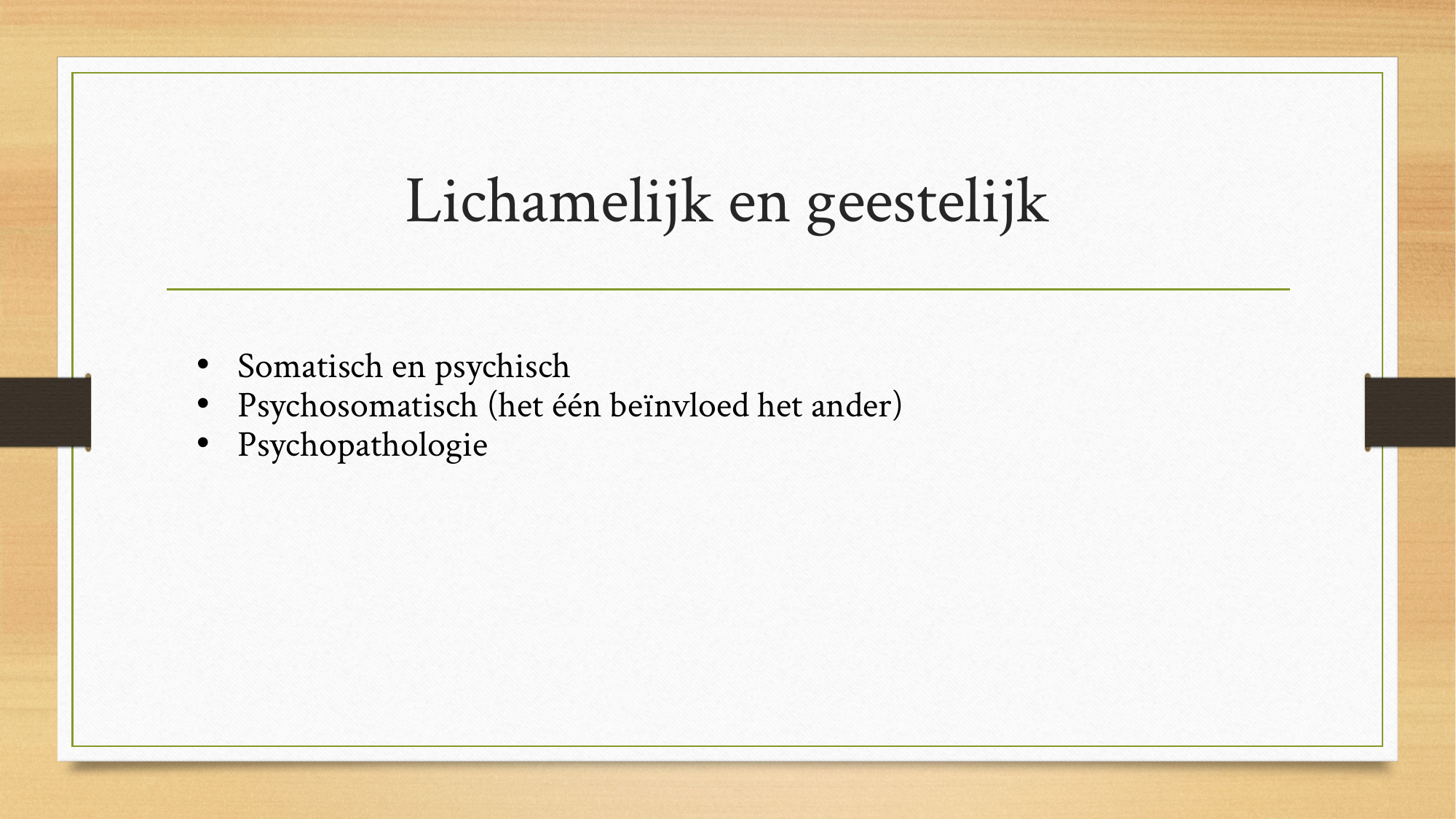

# Lichamelijk en geestelijk
Somatisch en psychisch
Psychosomatisch (het één beïnvloed het ander)
Psychopathologie